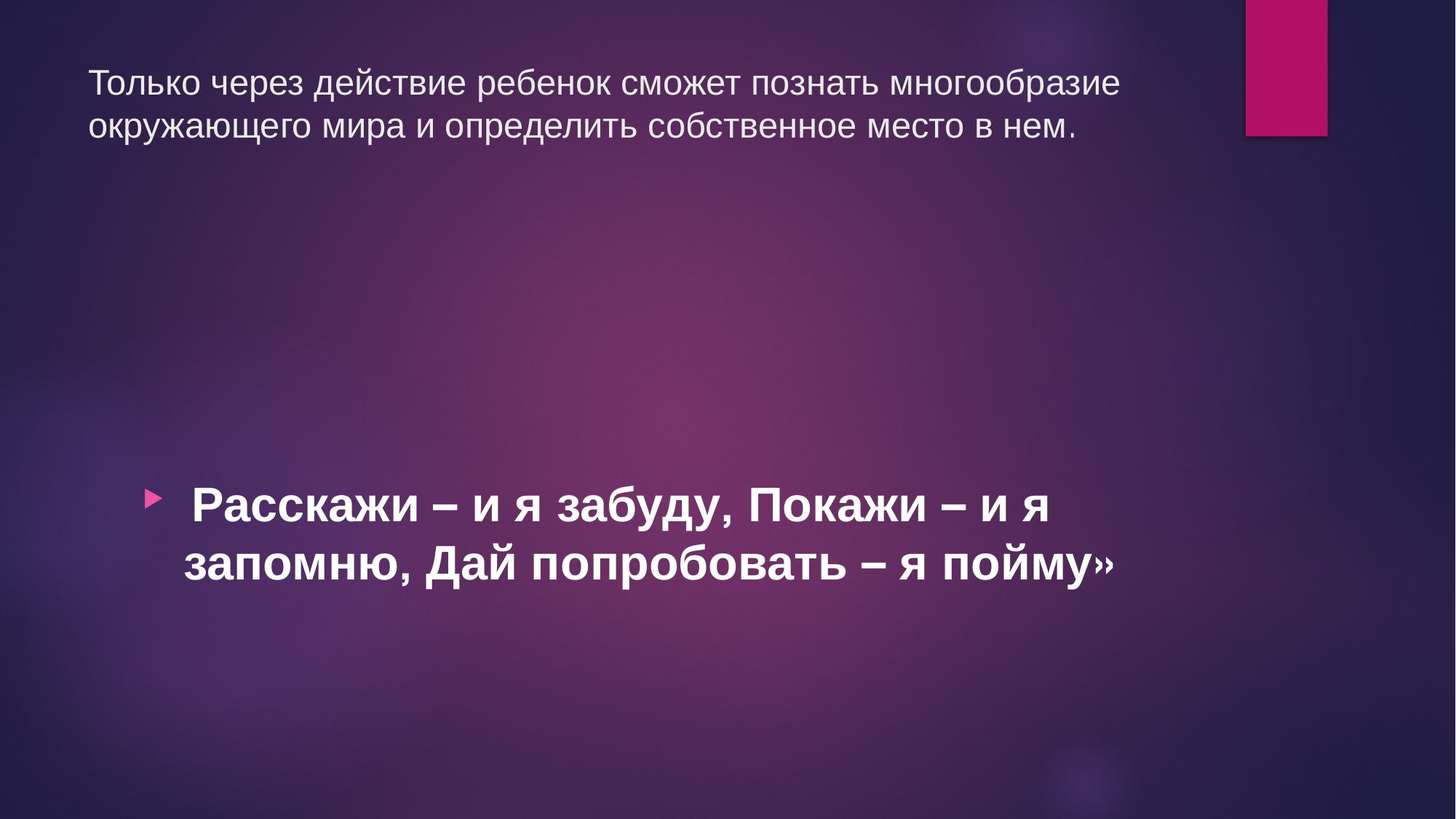

# Только через действие ребенок сможет познать многообразие окружающего мира и определить собственное место в нем.
 Расскажи – и я забуду, Покажи – и я запомню, Дай попробовать – я пойму»